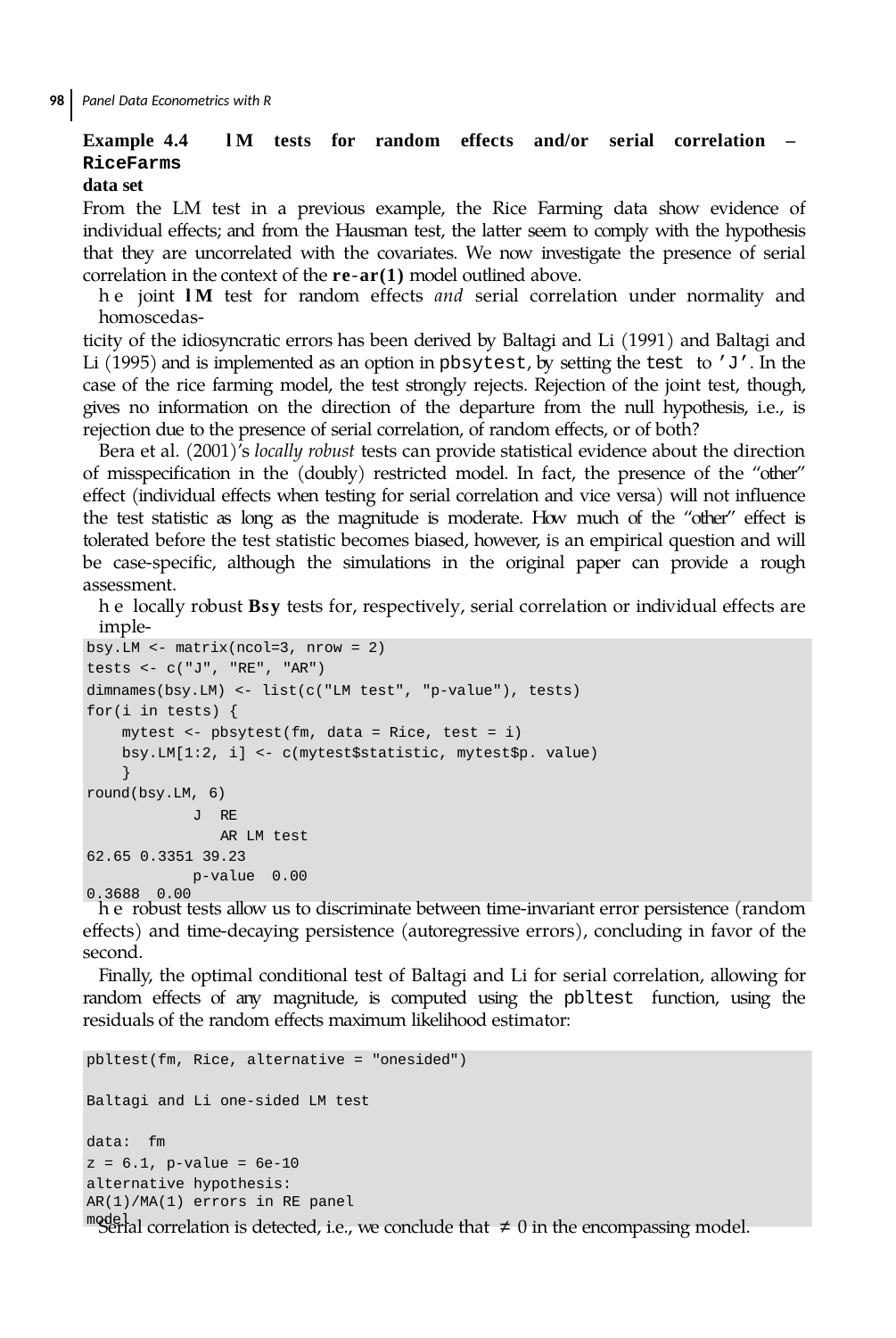

98  Panel Data Econometrics with R

Example 4.4    lm  tests  for  random  effects  and/or  serial  correlation  –  RiceFarms
data set
From the LM test in a previous example, the Rice Farming data show evidence of individual effects; and from the Hausman test, the latter seem to comply with the hypothesis that they are uncorrelated with the covariates. We now investigate the presence of serial correlation in the context of the re-ar(1) model outlined above.
he joint lm test for random effects and serial correlation under normality and homoscedas-
ticity of the idiosyncratic errors has been derived by Baltagi and Li (1991) and Baltagi and Li (1995) and is implemented as an option in pbsytest, by setting the test to ’J’. In the case of the rice farming model, the test strongly rejects. Rejection of the joint test, though, gives no information on the direction of the departure from the null hypothesis, i.e., is rejection due to the presence of serial correlation, of random effects, or of both?
Bera et al. (2001)’s locally robust tests can provide statistical evidence about the direction
of misspeciﬁcation in the (doubly) restricted model. In fact, the presence of the “other” effect (individual effects when testing for serial correlation and vice versa) will not influence the test statistic as long as the magnitude is moderate. How much of the “other” effect is tolerated before the test statistic becomes biased, however, is an empirical question and will be case-speciﬁc, although the simulations in the original paper can provide a rough assessment.
he locally robust bsy tests for, respectively, serial correlation or individual effects are imple-
mented in the function pbsytest, by setting the test argument to ’AR’ (default) or ’RE’. he test for random effects is implemented in the one-sided version, which takes into account that the variance of the random effect must be non-negative.

bsy.LM <- matrix(ncol=3, nrow = 2)
tests <- c("J", "RE", "AR")
dimnames(bsy.LM) <- list(c("LM test", "p-value"), tests) for(i in tests) {
mytest <- pbsytest(fm, data = Rice, test = i) bsy.LM[1:2, i] <- c(mytest$statistic, mytest$p. value)
}
round(bsy.LM, 6)
J	RE	AR LM test 62.65 0.3351 39.23
p-value 0.00 0.3688 0.00
he robust tests allow us to discriminate between time-invariant error persistence (random effects) and time-decaying persistence (autoregressive errors), concluding in favor of the second.
Finally, the optimal conditional test of Baltagi and Li for serial correlation, allowing for random effects of any magnitude, is computed using the pbltest function, using the residuals of the random effects maximum likelihood estimator:
pbltest(fm, Rice, alternative = "onesided")
Baltagi and Li one-sided LM test data: fm
z = 6.1, p-value = 6e-10
alternative hypothesis: AR(1)/MA(1) errors in RE panel model
Serial correlation is detected, i.e., we conclude that  ≠ 0 in the encompassing model.